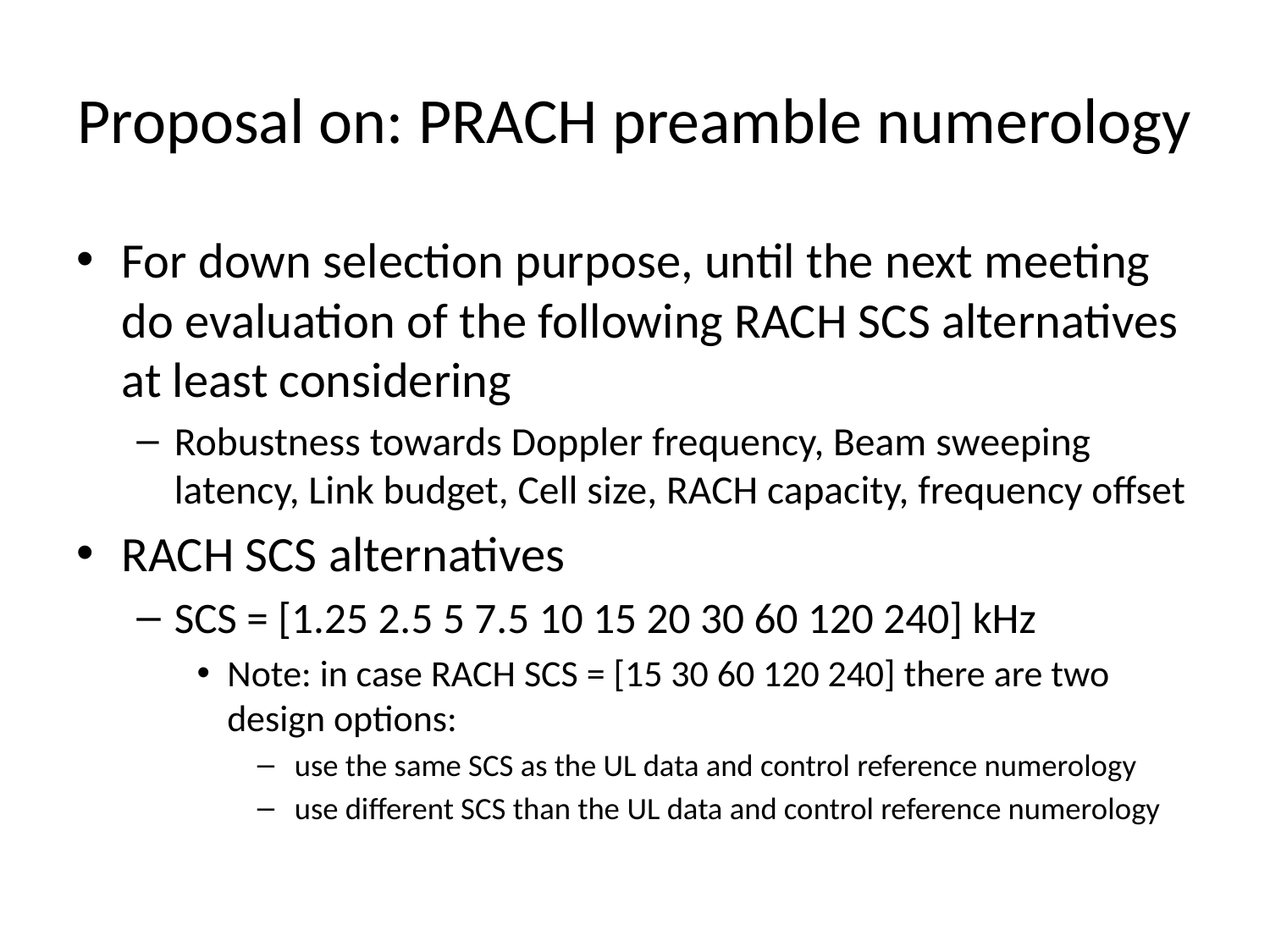

# Proposal on: PRACH preamble numerology
For down selection purpose, until the next meeting do evaluation of the following RACH SCS alternatives at least considering
Robustness towards Doppler frequency, Beam sweeping latency, Link budget, Cell size, RACH capacity, frequency offset
RACH SCS alternatives
SCS = [1.25 2.5 5 7.5 10 15 20 30 60 120 240] kHz
Note: in case RACH SCS = [15 30 60 120 240] there are two design options:
 use the same SCS as the UL data and control reference numerology
 use different SCS than the UL data and control reference numerology